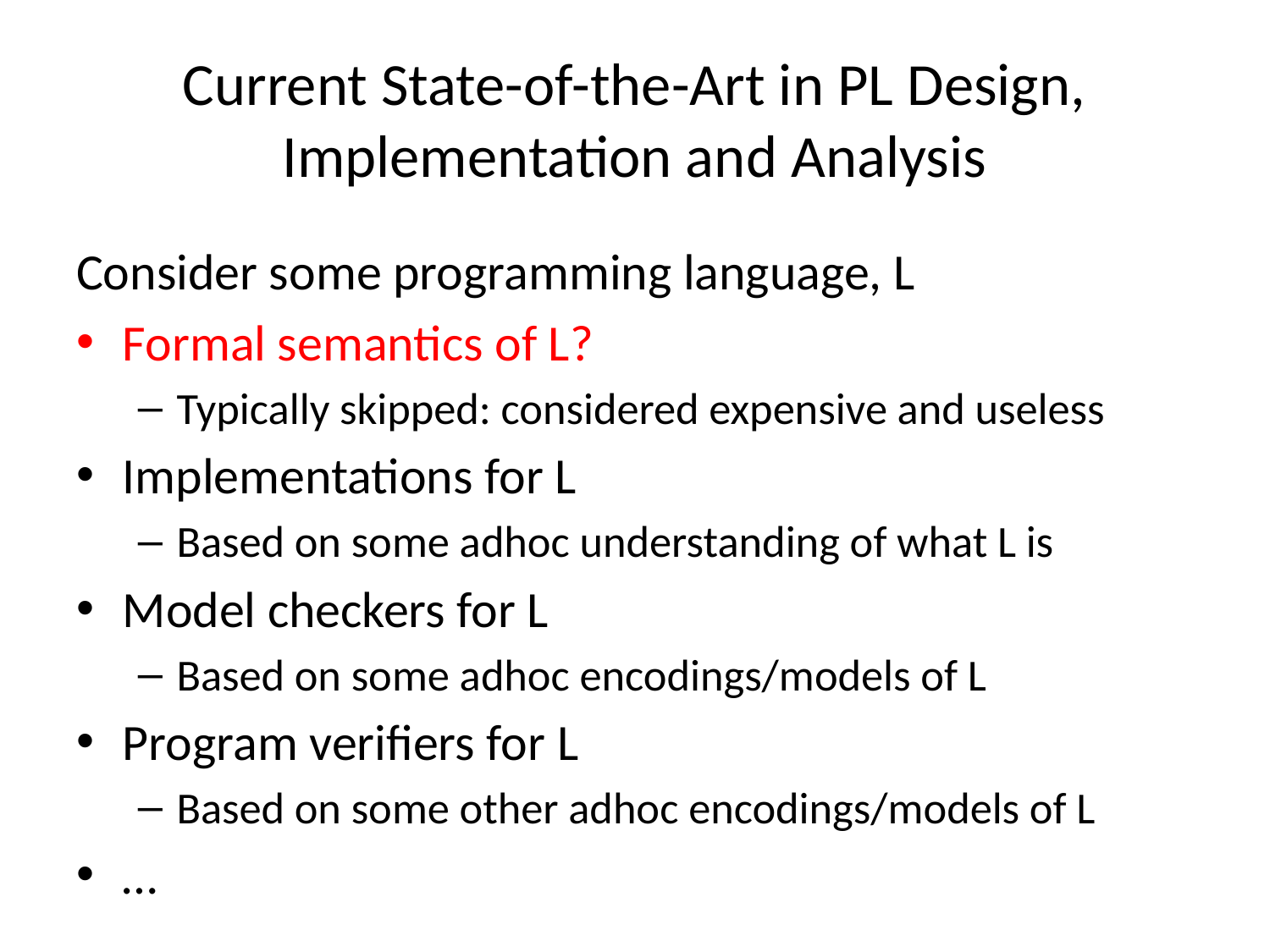

# Current State-of-the-Art in PL Design, Implementation and Analysis
Consider some programming language, L
Formal semantics of L?
Typically skipped: considered expensive and useless
Implementations for L
Based on some adhoc understanding of what L is
Model checkers for L
Based on some adhoc encodings/models of L
Program verifiers for L
Based on some other adhoc encodings/models of L
…